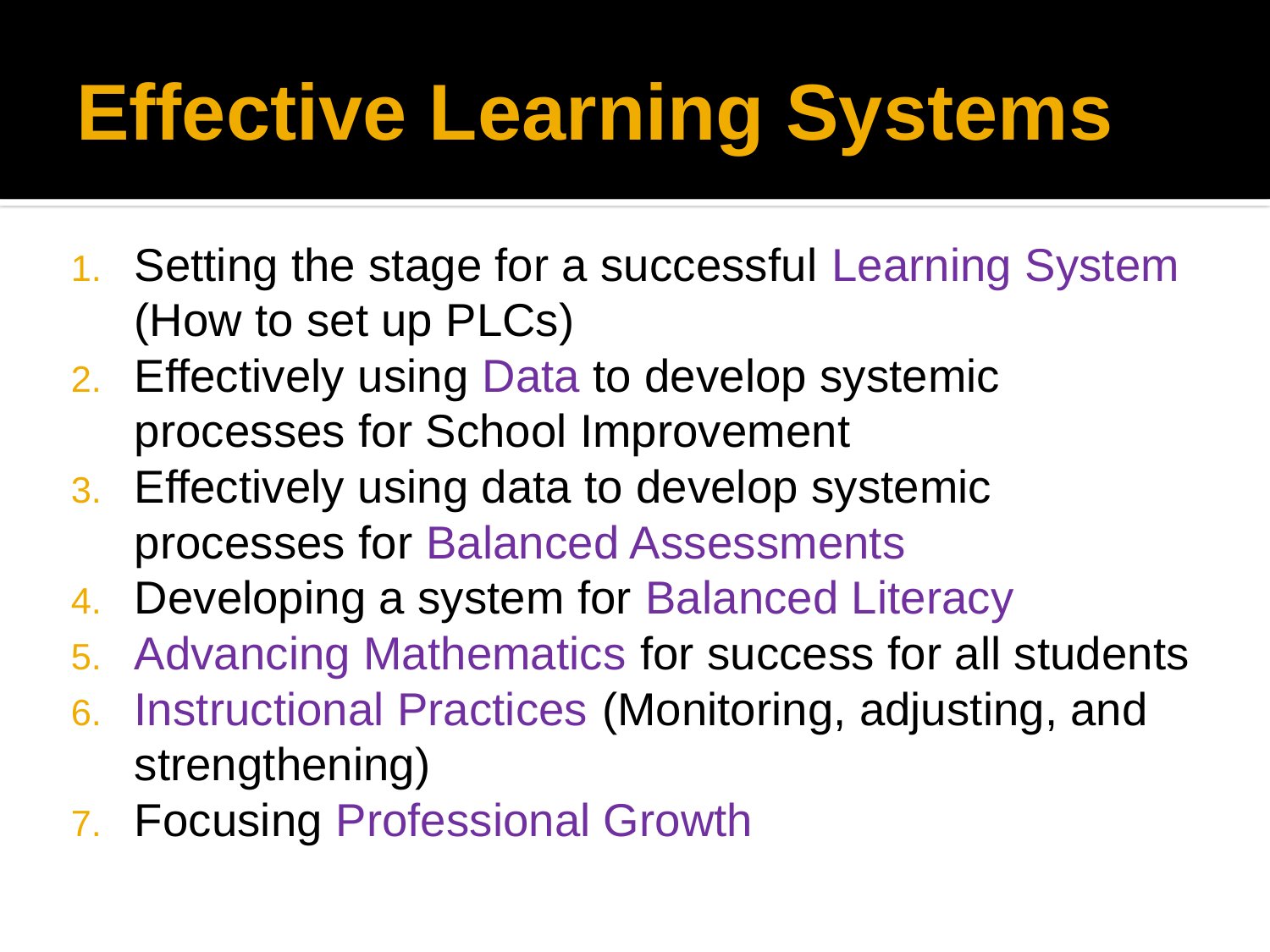

# Effective Learning Systems
Setting the stage for a successful Learning System (How to set up PLCs)
Effectively using Data to develop systemic processes for School Improvement
Effectively using data to develop systemic processes for Balanced Assessments
Developing a system for Balanced Literacy
Advancing Mathematics for success for all students
Instructional Practices (Monitoring, adjusting, and strengthening)
Focusing Professional Growth